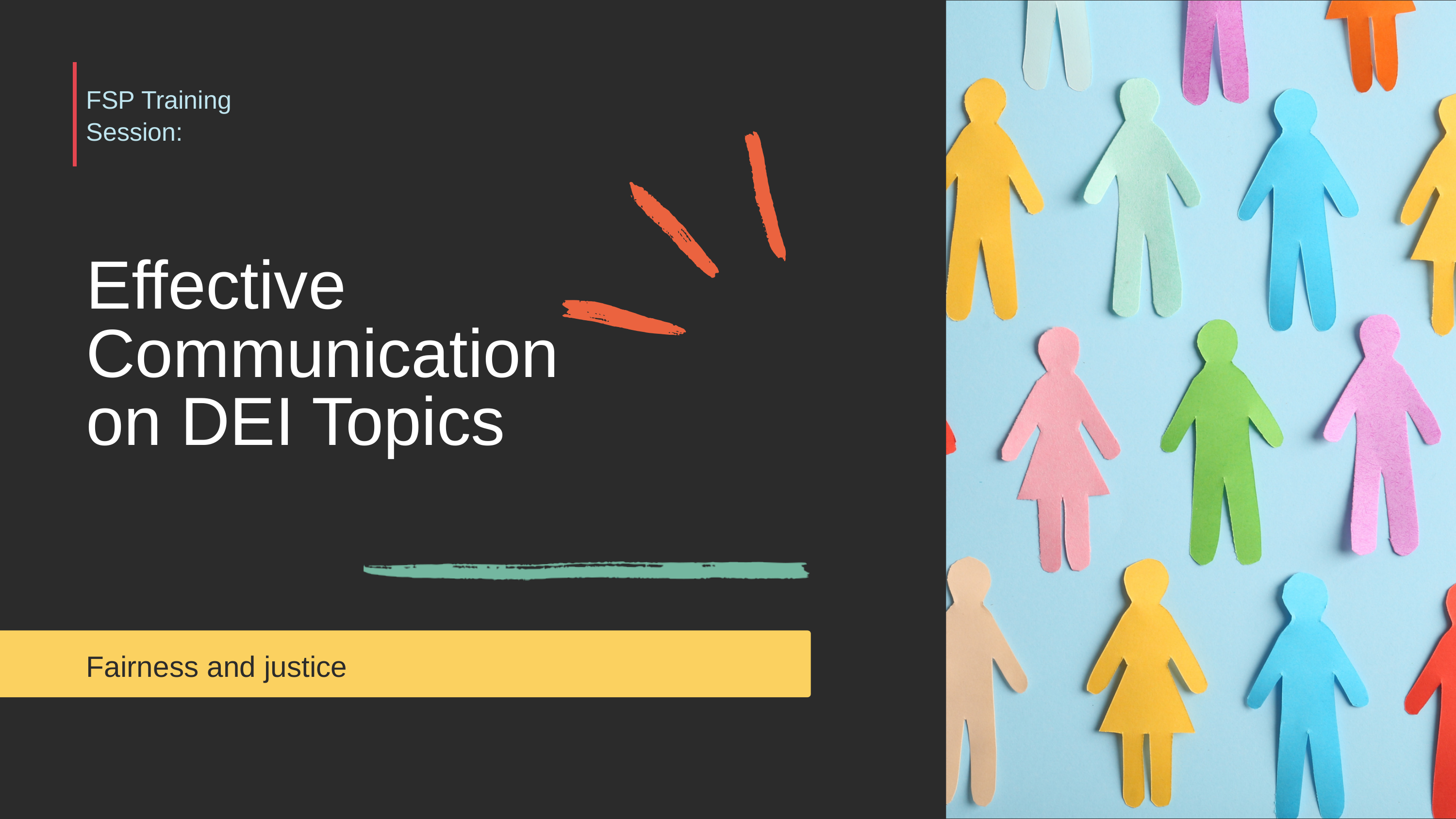

FSP Training
Session:

Effective Communication on DEI Topics

Fairness and justice